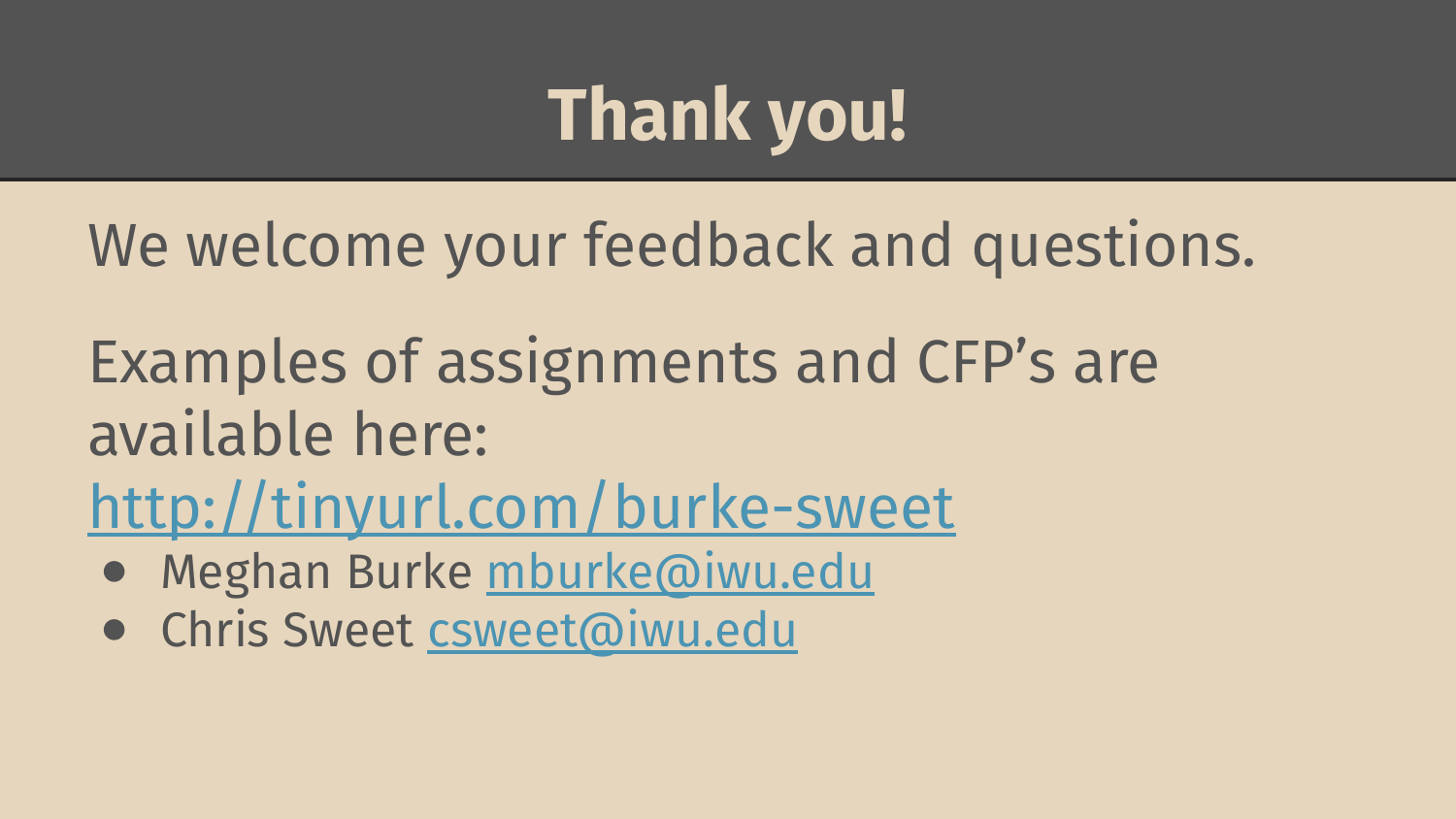

# Thank you!
We welcome your feedback and questions.

Examples of assignments and CFP’s are available here: http://tinyurl.com/burke-sweet
Meghan Burke mburke@iwu.edu
Chris Sweet csweet@iwu.edu